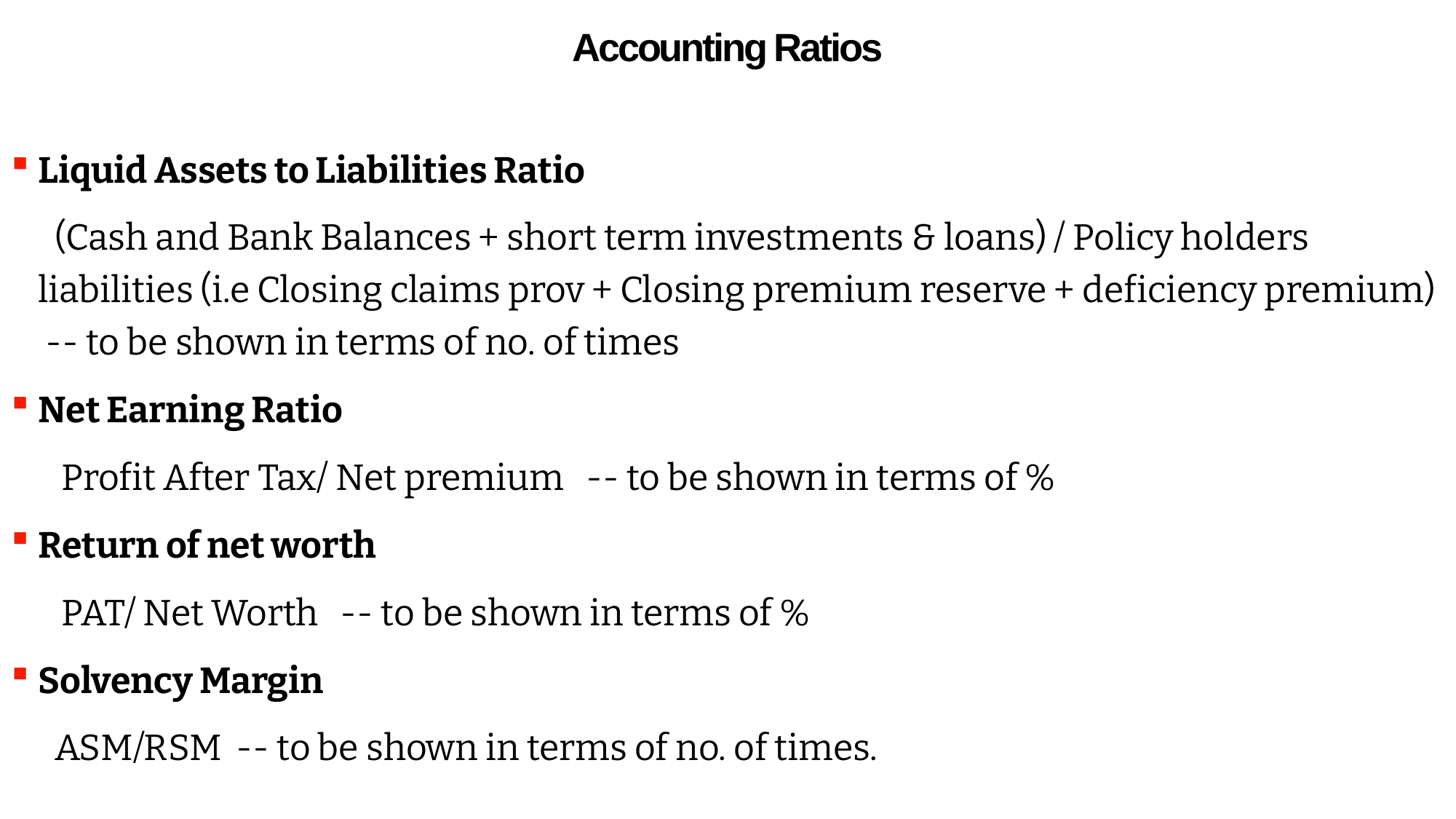

Accounting Ratios

Liquid Assets to Liabilities Ratio
      (Cash and Bank Balances + short term investments & loans) / Policy holders liabilities (i.e Closing claims prov + Closing premium reserve + deficiency premium)   -- to be shown in terms of no. of times
Net Earning Ratio
       Profit After Tax/ Net premium   -- to be shown in terms of %
Return of net worth
       PAT/ Net Worth   -- to be shown in terms of %
Solvency Margin
      ASM/RSM  -- to be shown in terms of no. of times.